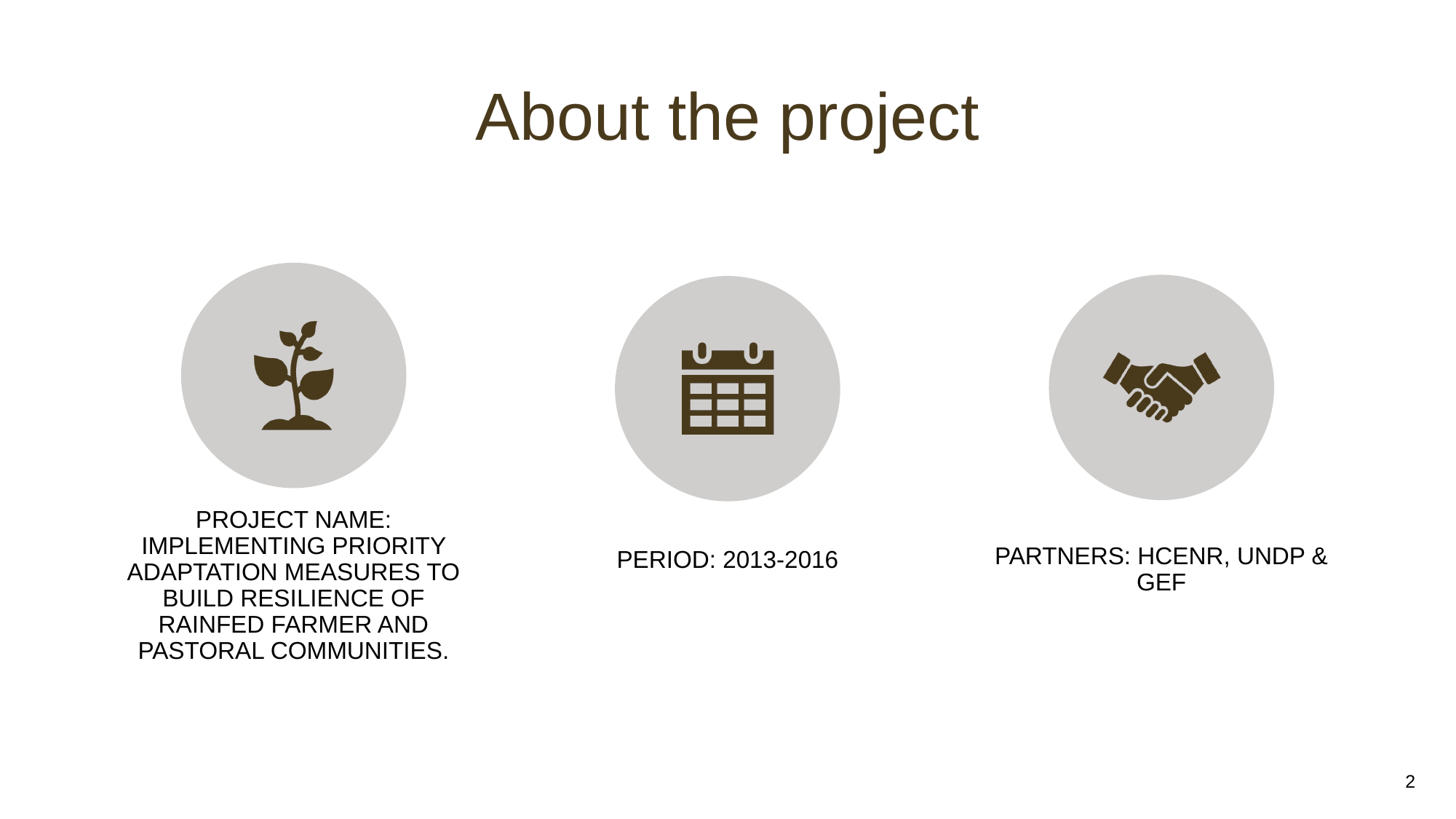

# About the project
Project name: Implementing Priority Adaptation Measures to Build Resilience of rainfed farmer and pastoral communities.
Period: 2013-2016
Partners: HCENR, UNDP & GEF
2